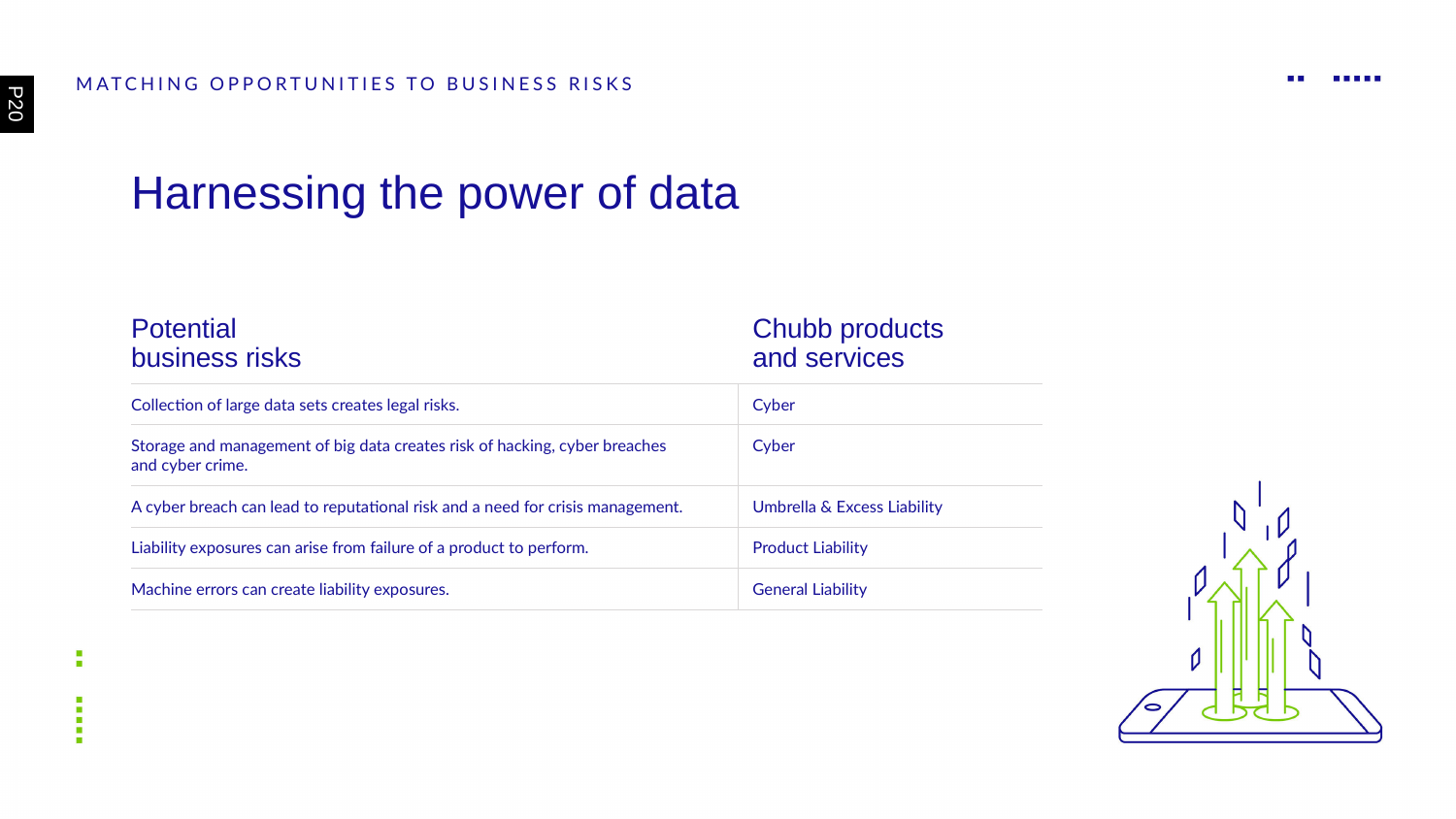

Matching opportunities to business risks
P20
Harnessing the power of data
| Potential business risks | Chubb products and services |
| --- | --- |
| Collection of large data sets creates legal risks. | Cyber |
| Storage and management of big data creates risk of hacking, cyber breaches and cyber crime. | Cyber |
| A cyber breach can lead to reputational risk and a need for crisis management. | Umbrella & Excess Liability |
| Liability exposures can arise from failure of a product to perform. | Product Liability |
| Machine errors can create liability exposures. | General Liability |